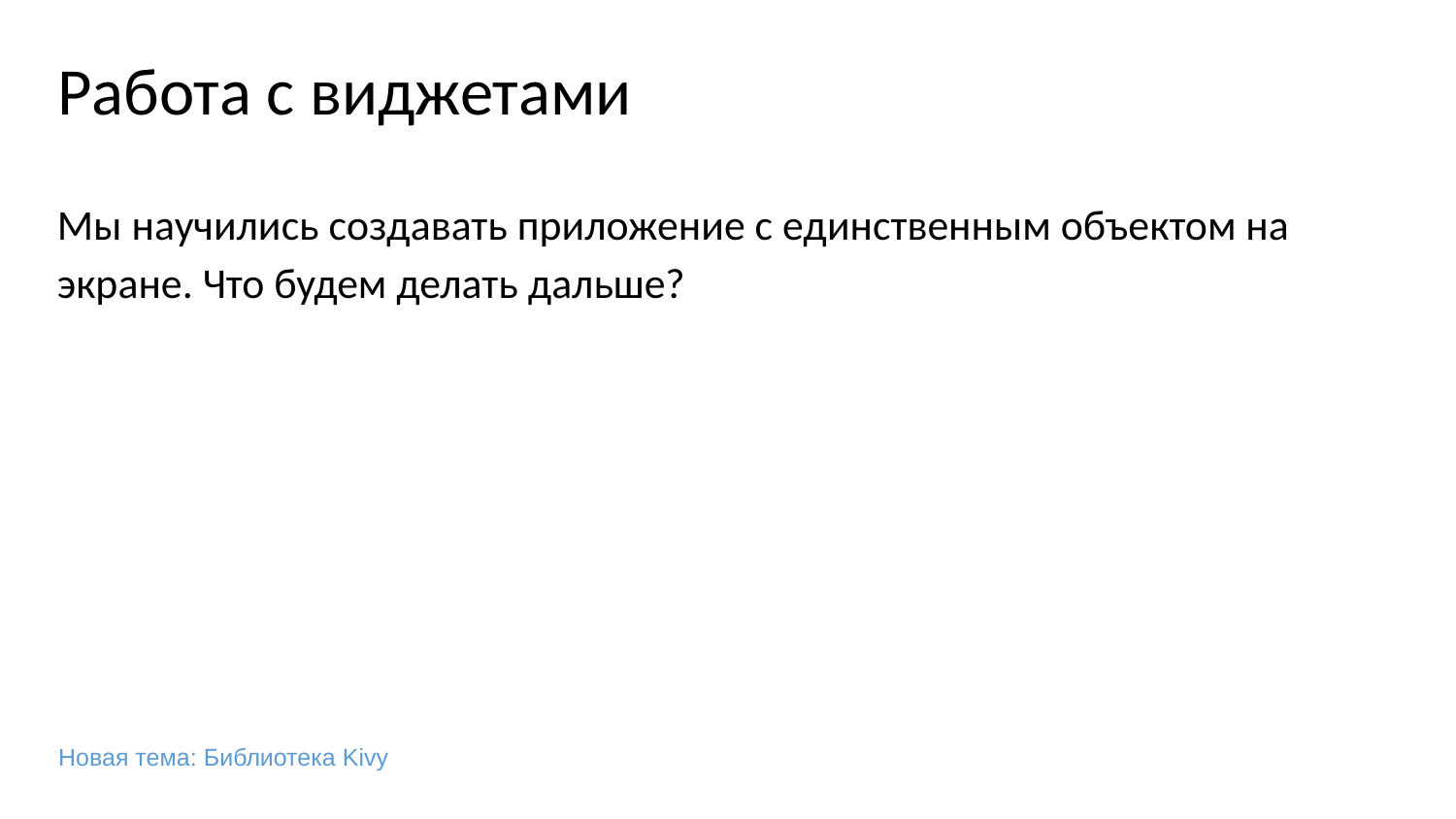

# Работа с виджетами
Мы научились создавать приложение с единственным объектом на экране. Что будем делать дальше?

Новая тема: Библиотека Kivy